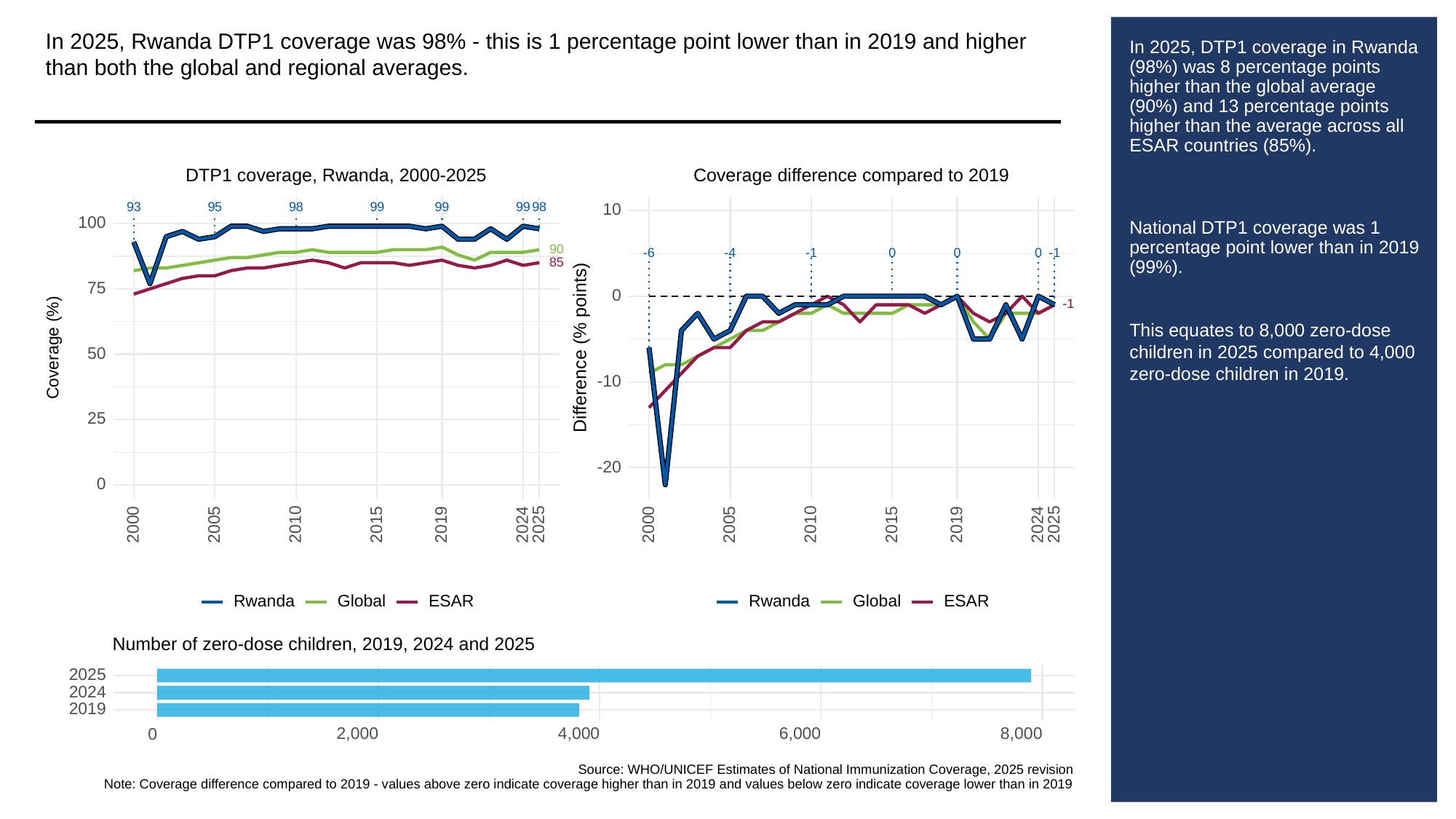

In 2025, Rwanda DTP1 coverage was 98% - this is 1 percentage point lower than in 2019 and higher than both the global and regional averages.
# In 2025, DTP1 coverage in Rwanda (98%) was 8 percentage points higher than the global average (90%) and 13 percentage points higher than the average across all ESAR countries (85%).

National DTP1 coverage was 1 percentage point lower than in 2019 (99%).

This equates to 8,000 zero-dose children in 2025 compared to 4,000 zero-dose children in 2019.

Coverage difference compared to 2019
DTP1 coverage, Rwanda, 2000-2025

93
95
98
99
99
99
98
10

100

90

-6
0
0
0
-1
-1
-4

85

75

0

-1
-1

Difference (% points)
Coverage (%)
50

-10

25

-20

0

2000
2005
2010
2015
2019
2024
2025
2000
2005
2010
2015
2019
2024
2025
Global
ESAR
Global
ESAR
Rwanda
Rwanda

Number of zero-dose children, 2019, 2024 and 2025

2025

2024

2019

2,000
4,000
6,000
8,000
0
Source: WHO/UNICEF Estimates of National Immunization Coverage, 2025 revision
Note: Coverage difference compared to 2019 - values above zero indicate coverage higher than in 2019 and values below zero indicate coverage lower than in 2019